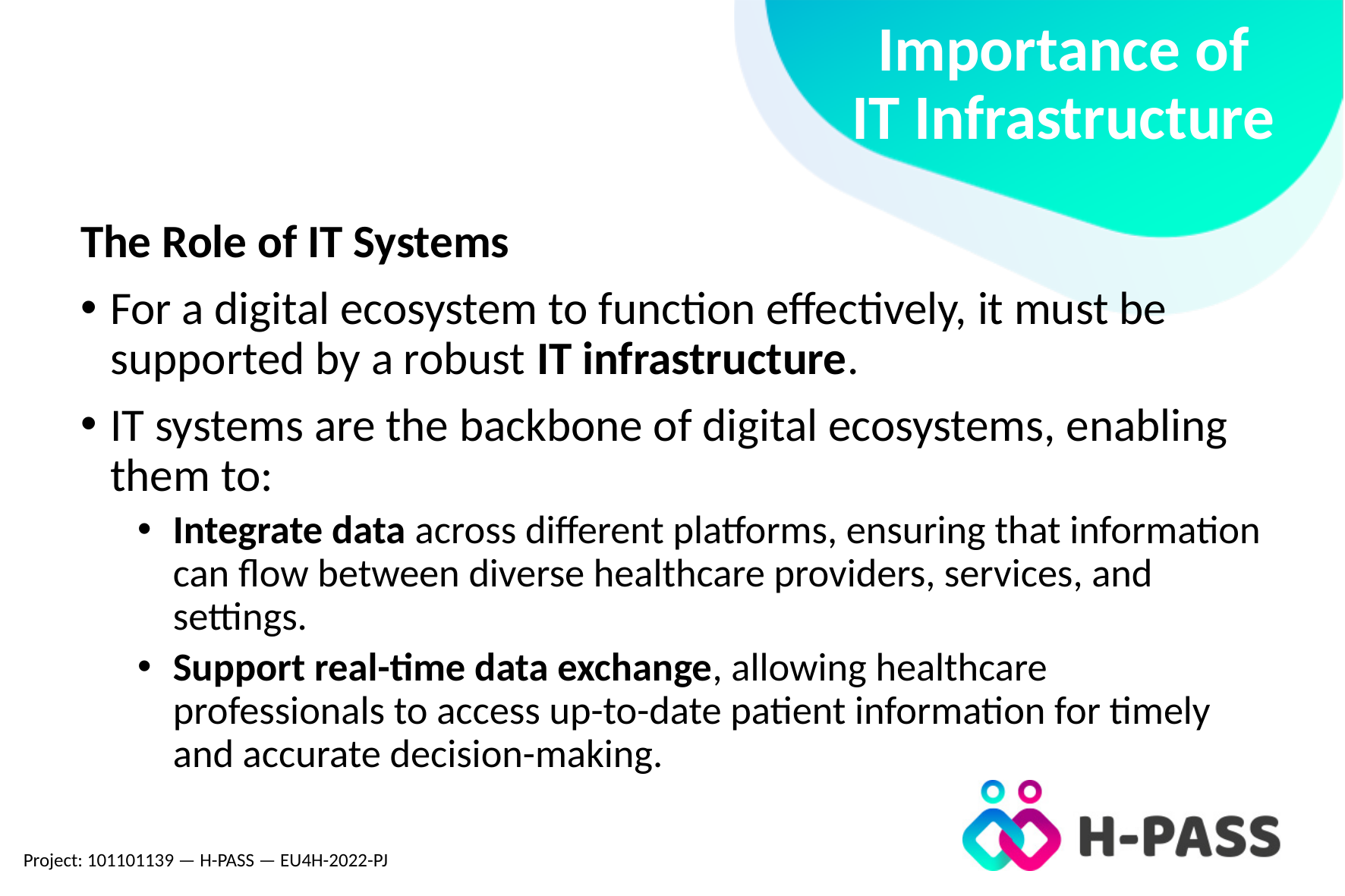

# Importance of IT Infrastructure
The Role of IT Systems
For a digital ecosystem to function effectively, it must be supported by a robust IT infrastructure.
IT systems are the backbone of digital ecosystems, enabling them to:
Integrate data across different platforms, ensuring that information can flow between diverse healthcare providers, services, and settings.
Support real-time data exchange, allowing healthcare professionals to access up-to-date patient information for timely and accurate decision-making.
Project: 101101139 — H-PASS — EU4H-2022-PJ